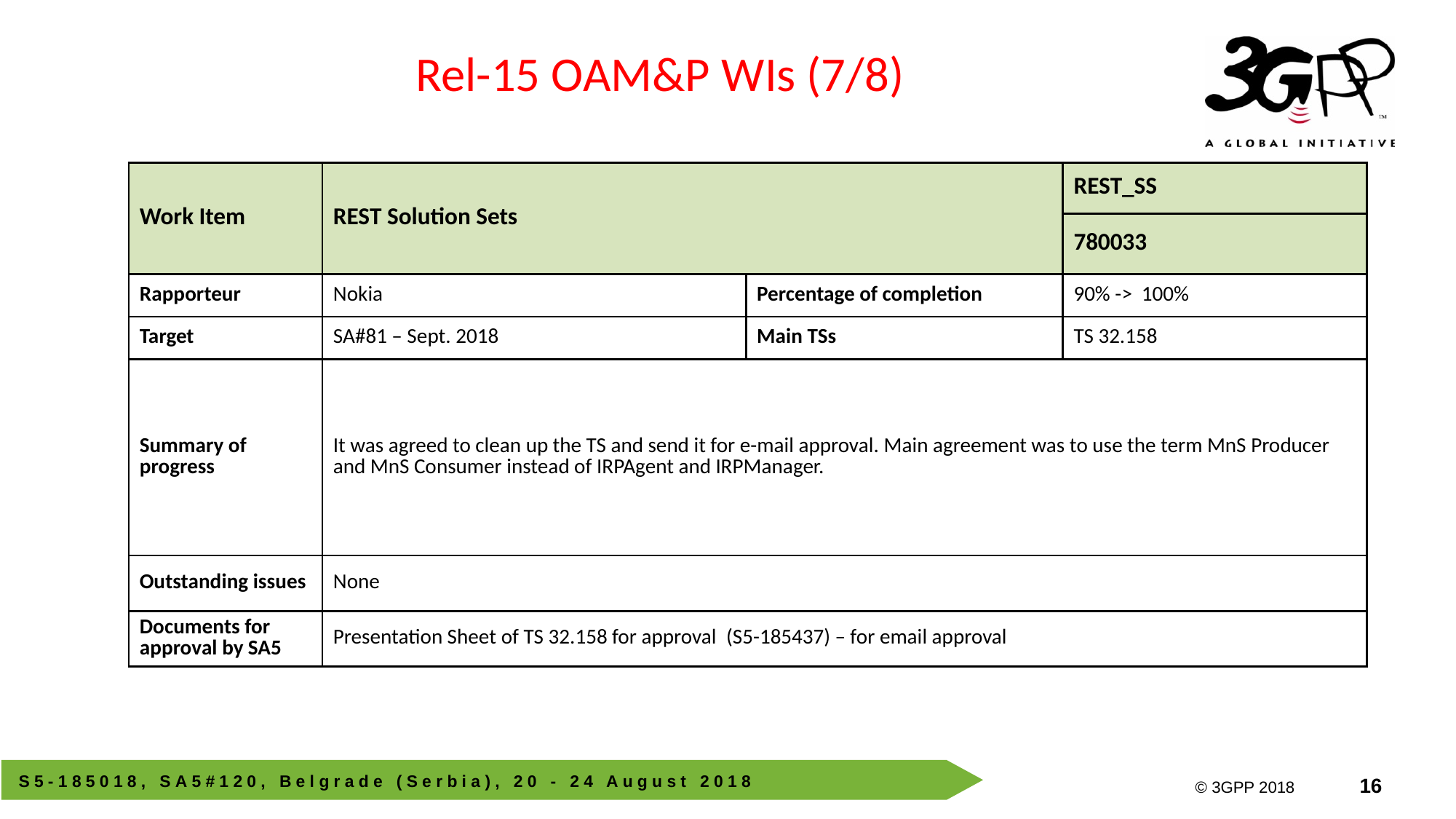

Rel-15 OAM&P WIs (7/8)
| Work Item | REST Solution Sets |  | REST\_SS |
| --- | --- | --- | --- |
|  |  |  | 780033 |
| Rapporteur | Nokia | Percentage of completion | 90% -> 100% |
| Target | SA#81 – Sept. 2018 | Main TSs | TS 32.158 |
| Summary of progress | It was agreed to clean up the TS and send it for e-mail approval. Main agreement was to use the term MnS Producer and MnS Consumer instead of IRPAgent and IRPManager. |  |  |
| Outstanding issues | None |  |  |
| Documents for approval by SA5 | Presentation Sheet of TS 32.158 for approval (S5-185437) – for email approval |  |  |